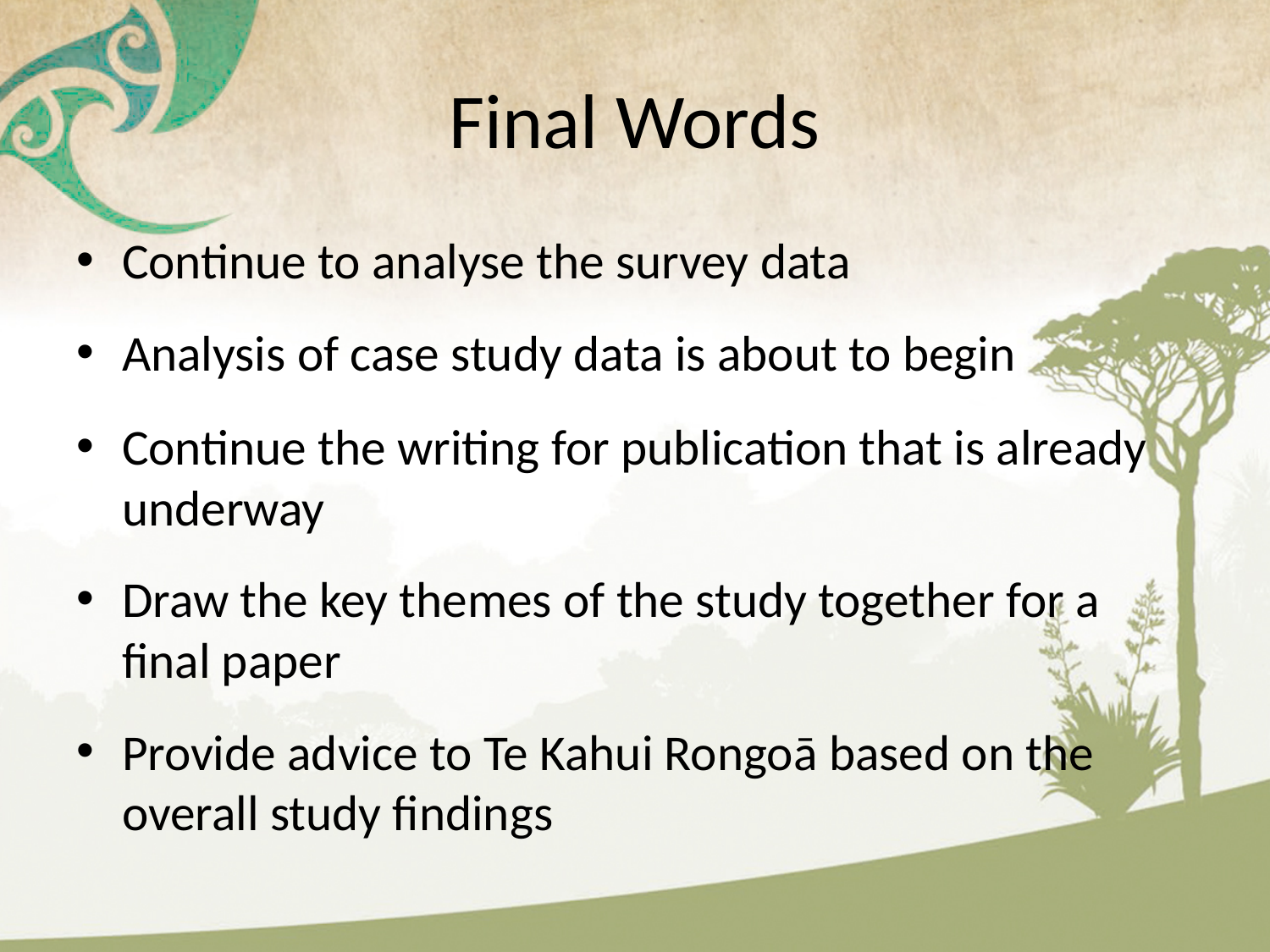

# Final Words
Continue to analyse the survey data

Analysis of case study data is about to begin

Continue the writing for publication that is already underway

Draw the key themes of the study together for a final paper

Provide advice to Te Kahui Rongoā based on the overall study findings